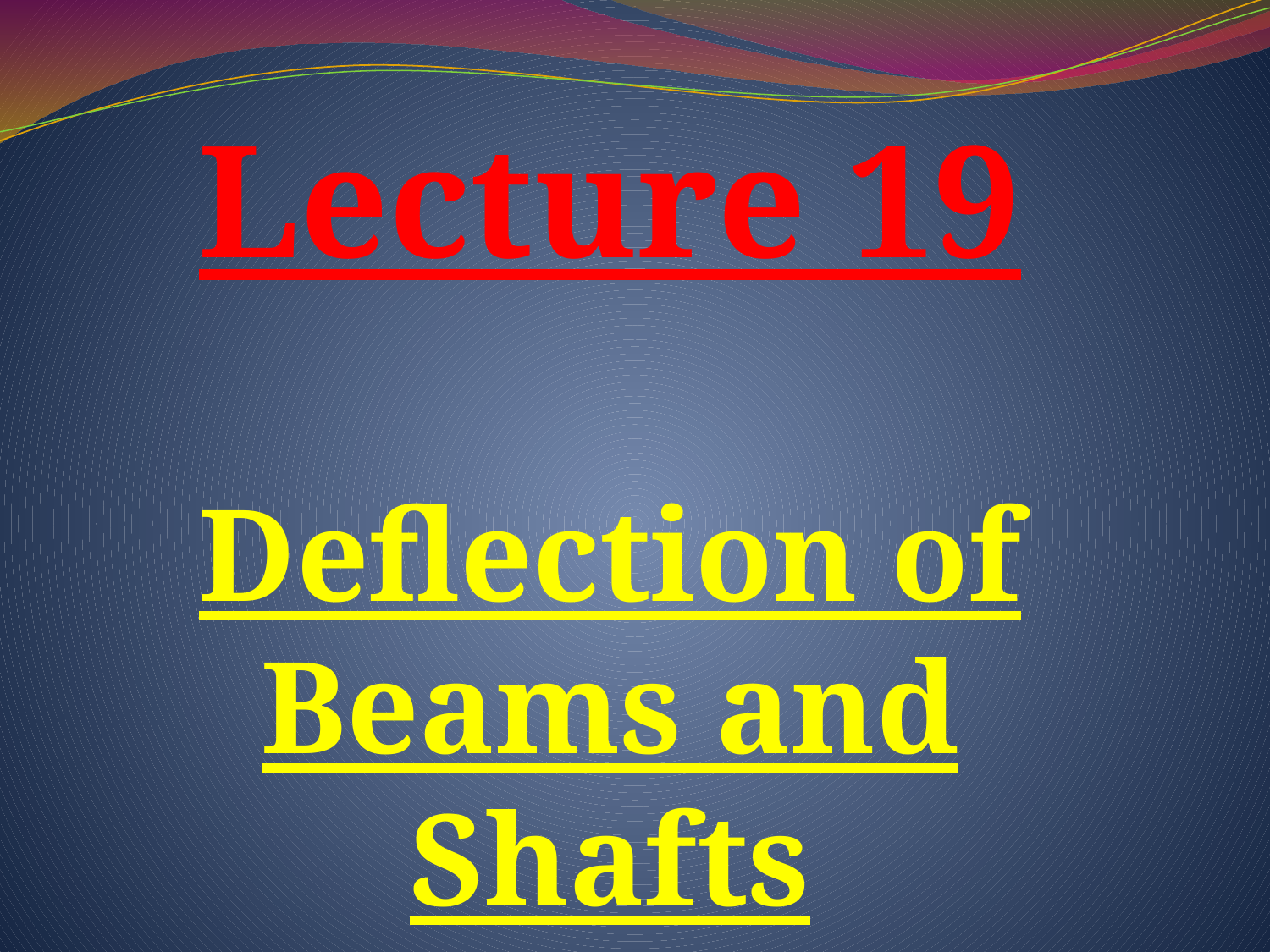

Lecture 19

Deflection of Beams and Shafts